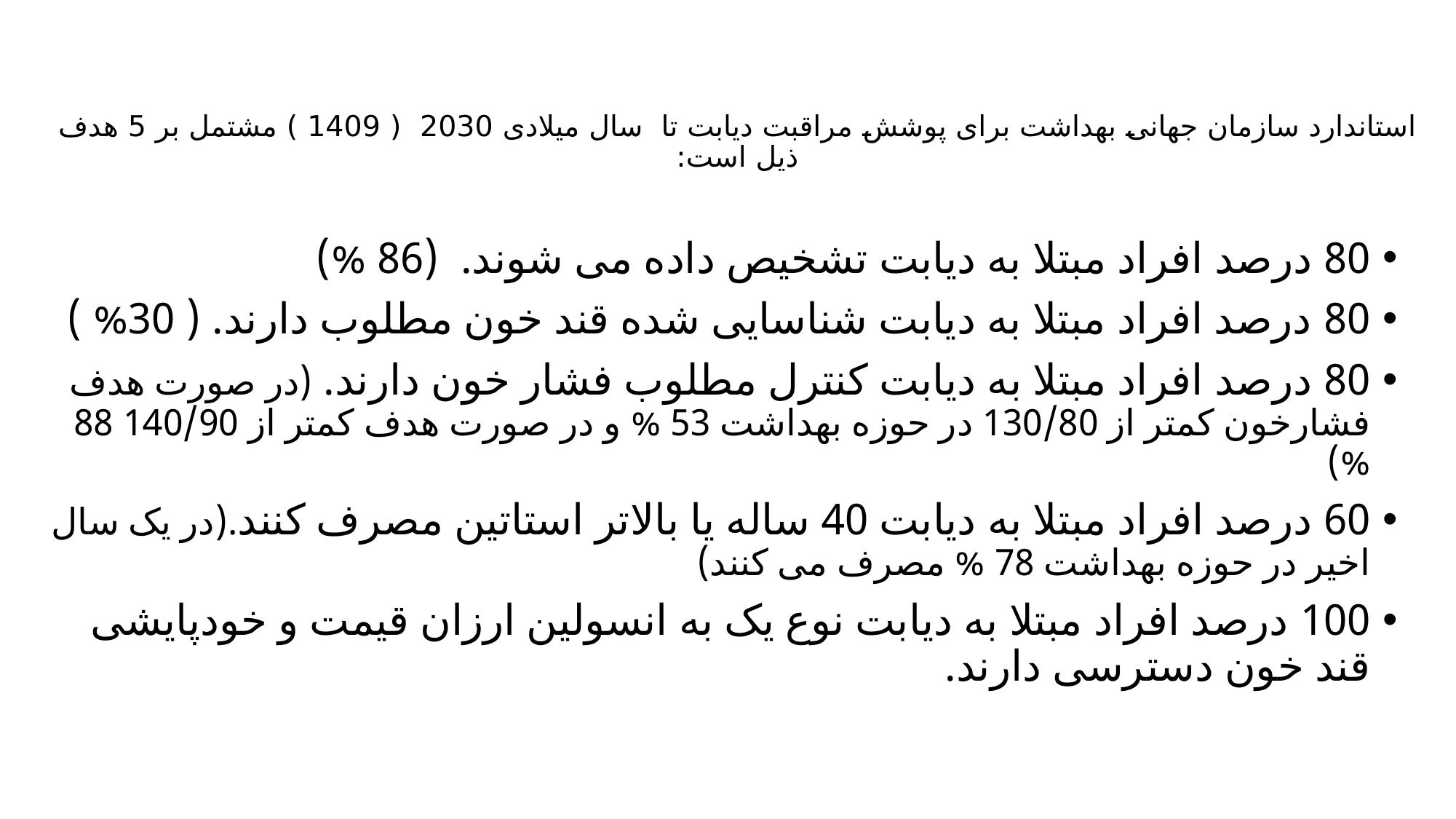

# استاندارد سازمان جهانی بهداشت برای پوشش مراقبت دیابت تا  سال میلادی 2030  ( 1409 ) مشتمل بر 5 هدف ذیل است:
80 درصد افراد مبتلا به دیابت تشخیص داده می شوند.  (86 %)
80 درصد افراد مبتلا به دیابت شناسایی شده قند خون مطلوب دارند. ( 30% )
80 درصد افراد مبتلا به دیابت کنترل مطلوب فشار خون دارند. (در صورت هدف فشارخون کمتر از 130/80 در حوزه بهداشت 53 % و در صورت هدف کمتر از 140/90 88 %)
60 درصد افراد مبتلا به دیابت 40 ساله یا بالاتر استاتین مصرف کنند.(در یک سال اخیر در حوزه بهداشت 78 % مصرف می کنند)
100 درصد افراد مبتلا به دیابت نوع یک به انسولین ارزان قیمت و خودپایشی قند خون دسترسی دارند.